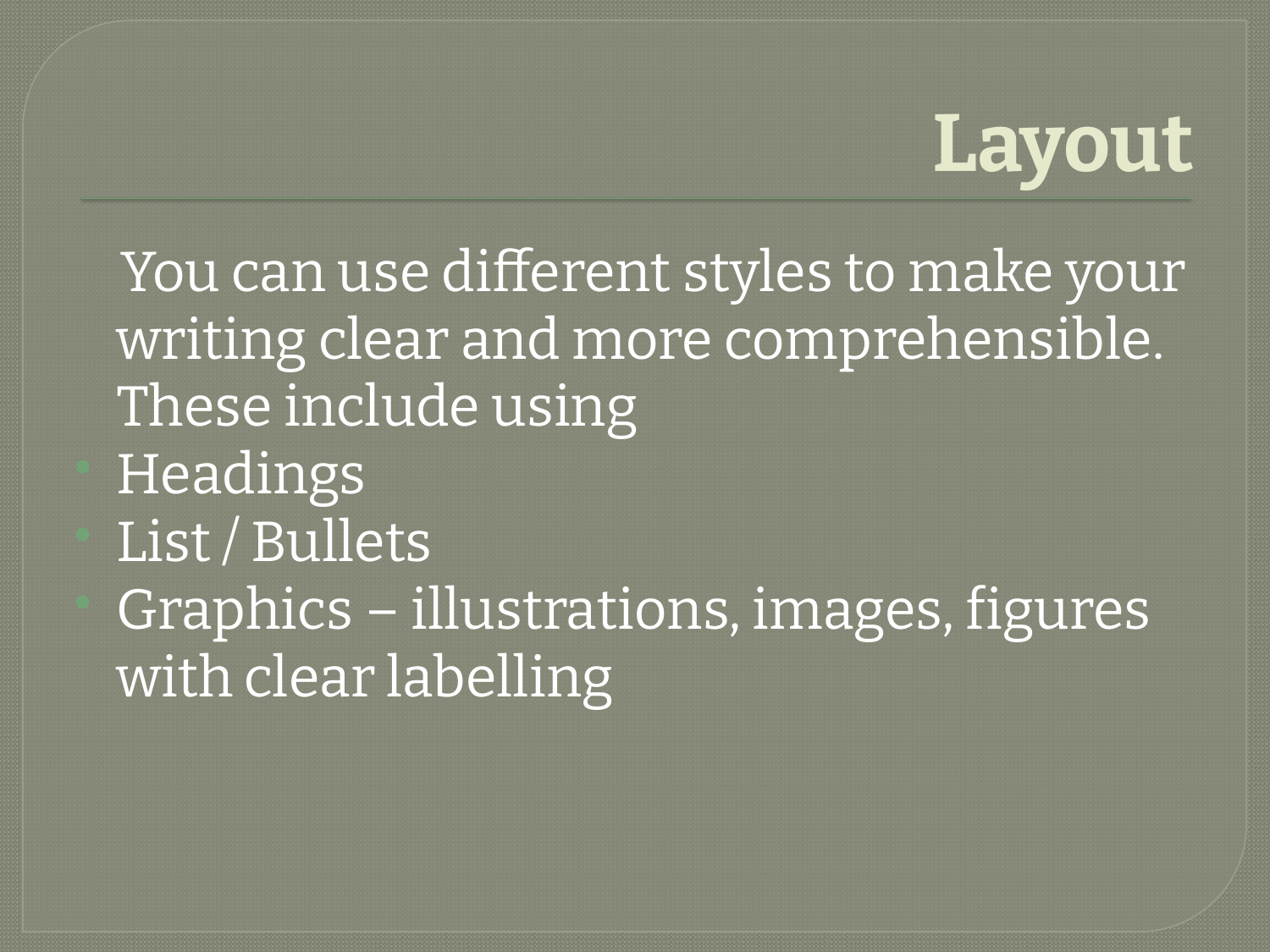

# Layout
    You can use different styles to make your writing clear and more comprehensible. These include using
Headings
List / Bullets
Graphics – illustrations, images, figures with clear labelling